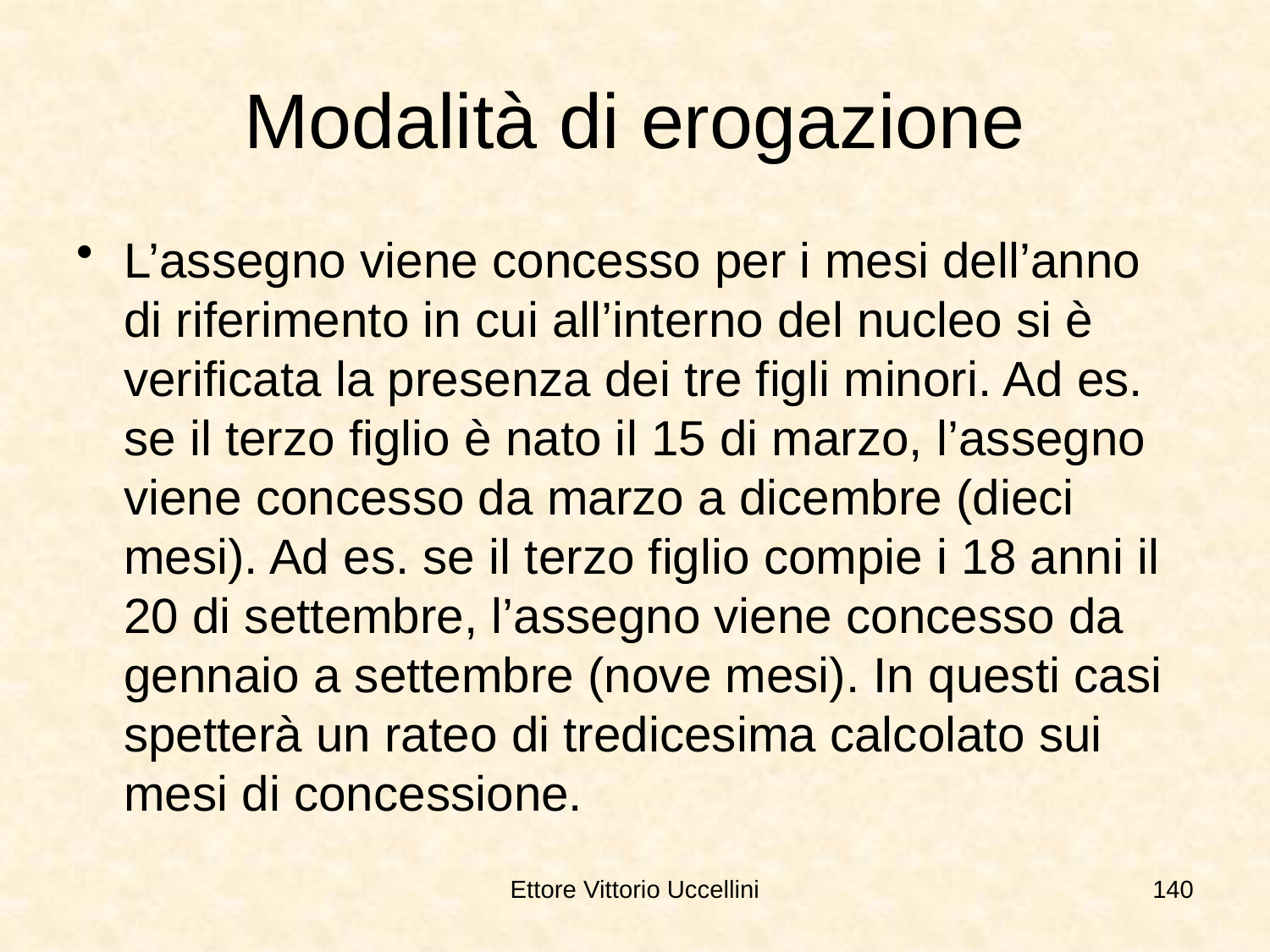

# Modalità di erogazione
L’assegno viene concesso per i mesi dell’anno di riferimento in cui all’interno del nucleo si è verificata la presenza dei tre figli minori. Ad es. se il terzo figlio è nato il 15 di marzo, l’assegno viene concesso da marzo a dicembre (dieci mesi). Ad es. se il terzo figlio compie i 18 anni il 20 di settembre, l’assegno viene concesso da gennaio a settembre (nove mesi). In questi casi spetterà un rateo di tredicesima calcolato sui mesi di concessione.
Ettore Vittorio Uccellini
140